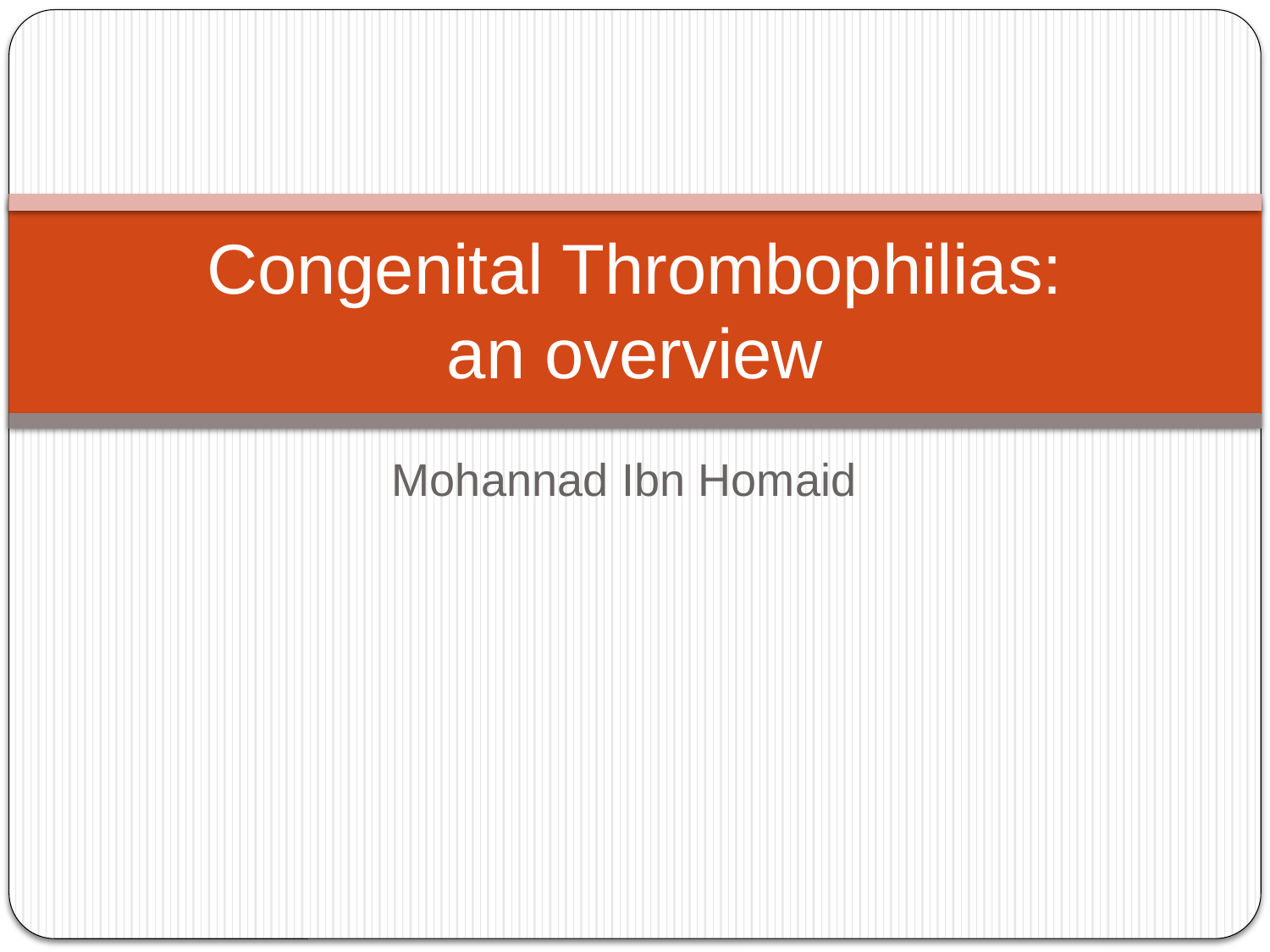

# Congenital Thrombophilias: an overview
Mohannad Ibn Homaid